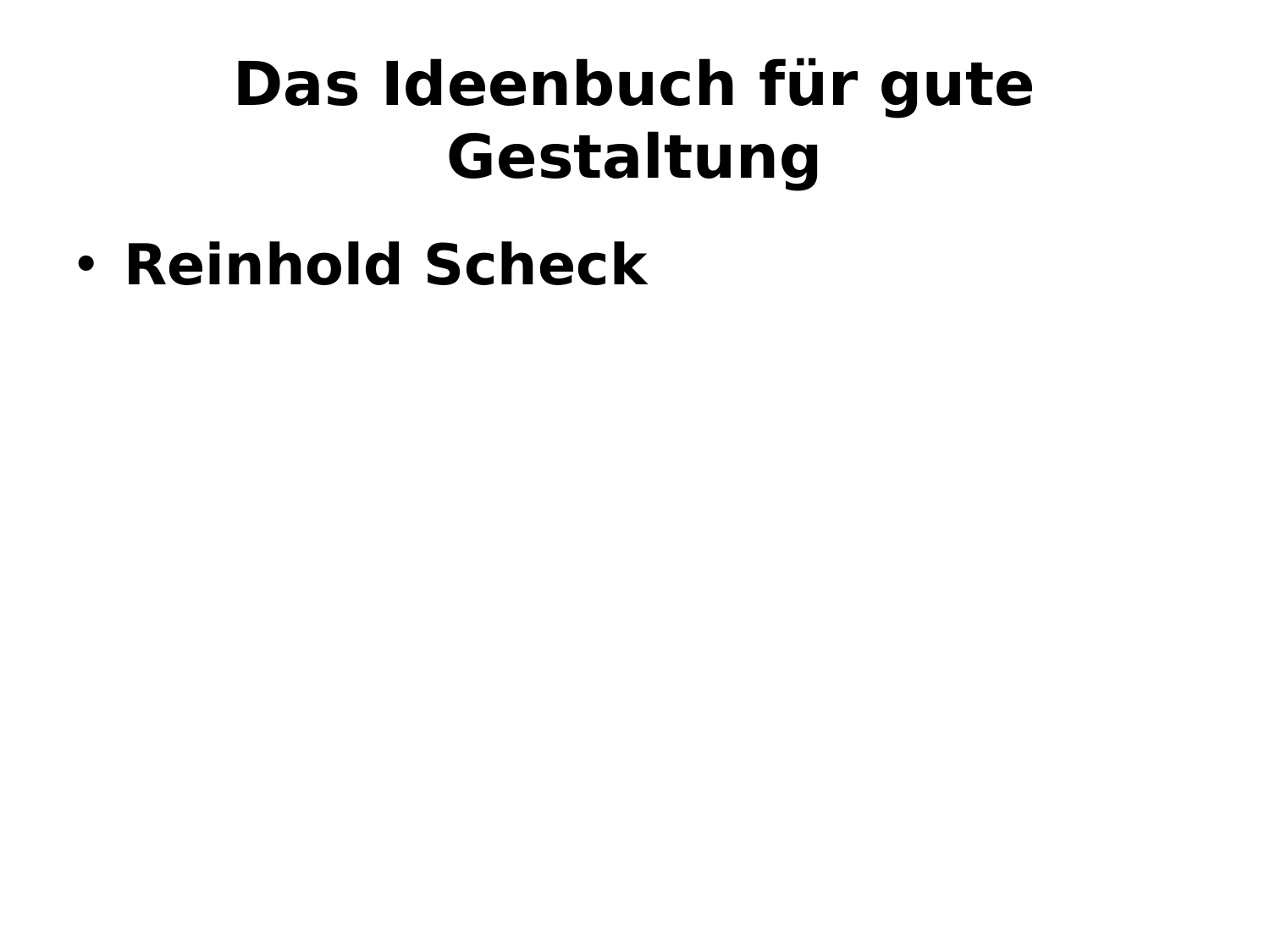

# Das Ideenbuch für gute Gestaltung
Reinhold Scheck